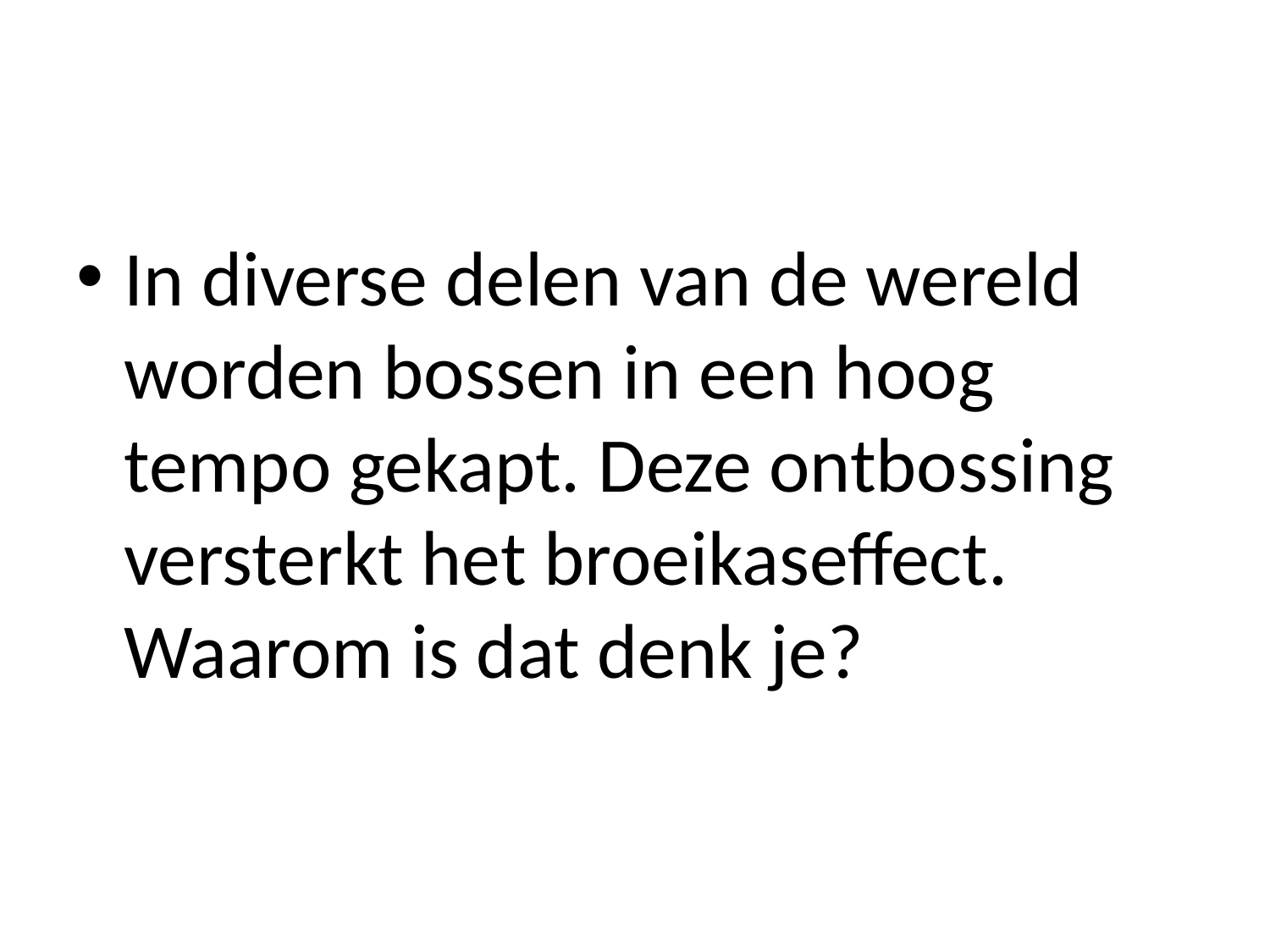

#
In diverse delen van de wereld worden bossen in een hoog tempo gekapt. Deze ontbossing versterkt het broeikaseffect. Waarom is dat denk je?